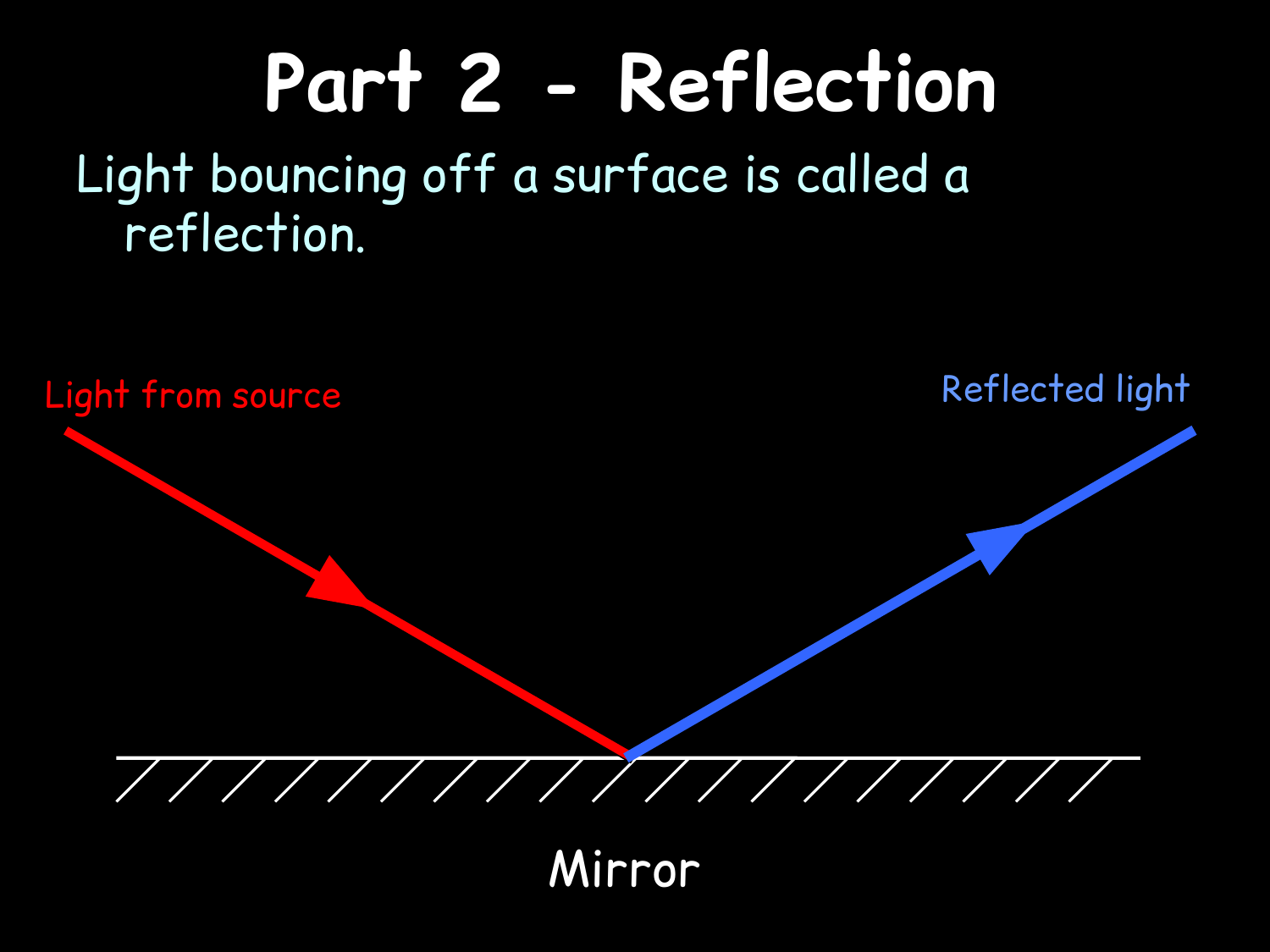

# Part 2 - Reflection
Light bouncing off a surface is called a reflection.
Reflected light
Light from source

Mirror